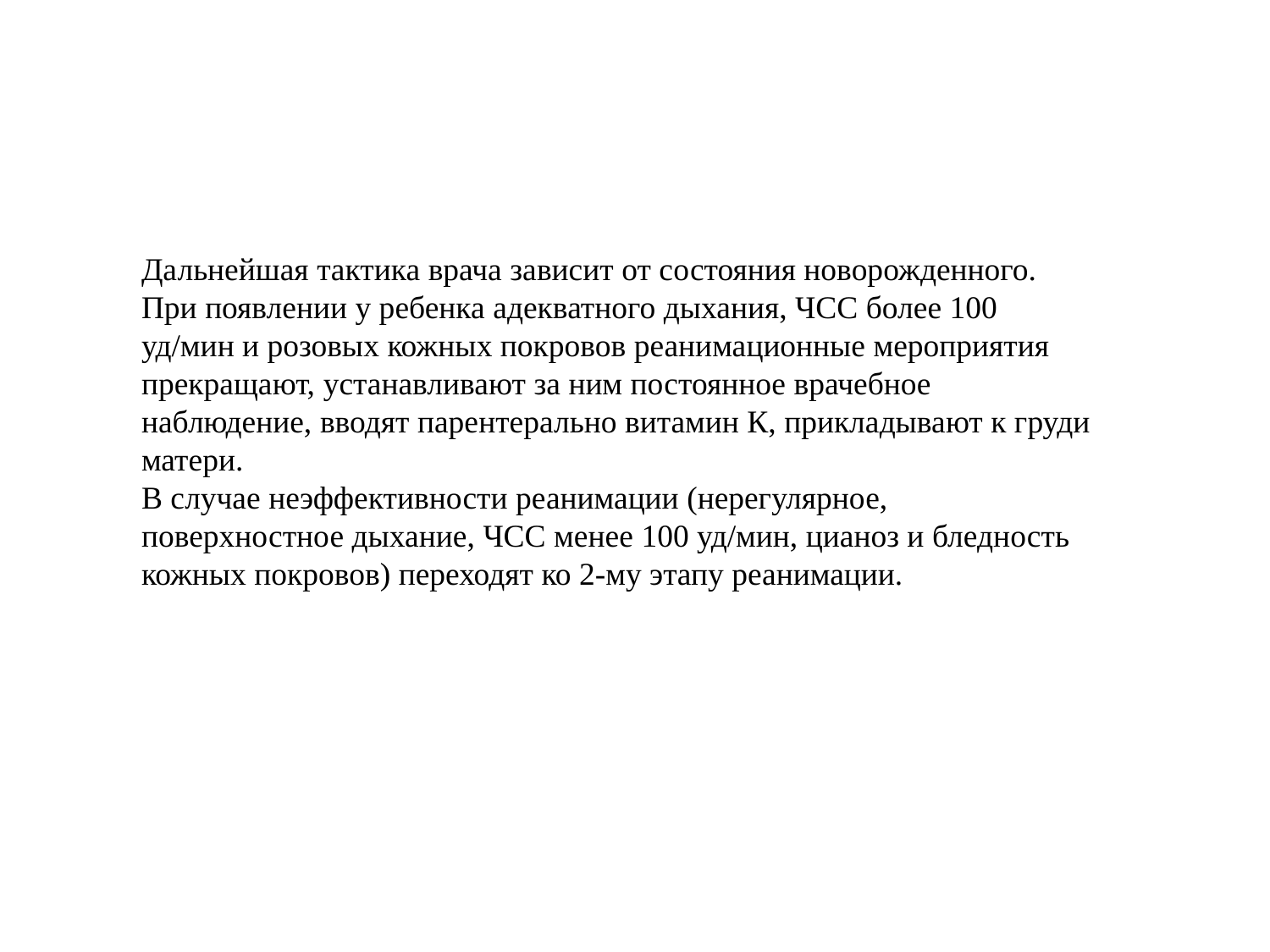

Дальнейшая тактика врача зависит от состояния новорожденного. При появлении у ребенка адекватного дыхания, ЧСС более 100 уд/мин и розовых кожных покровов реанимационные мероприятия прекращают, устанавливают за ним постоянное врачебное наблюдение, вводят парентерально витамин К, прикладывают к груди матери.
В случае неэффективности реанимации (нерегулярное, поверхностное дыхание, ЧСС менее 100 уд/мин, цианоз и бледность кожных покровов) переходят ко 2-му этапу реанимации.